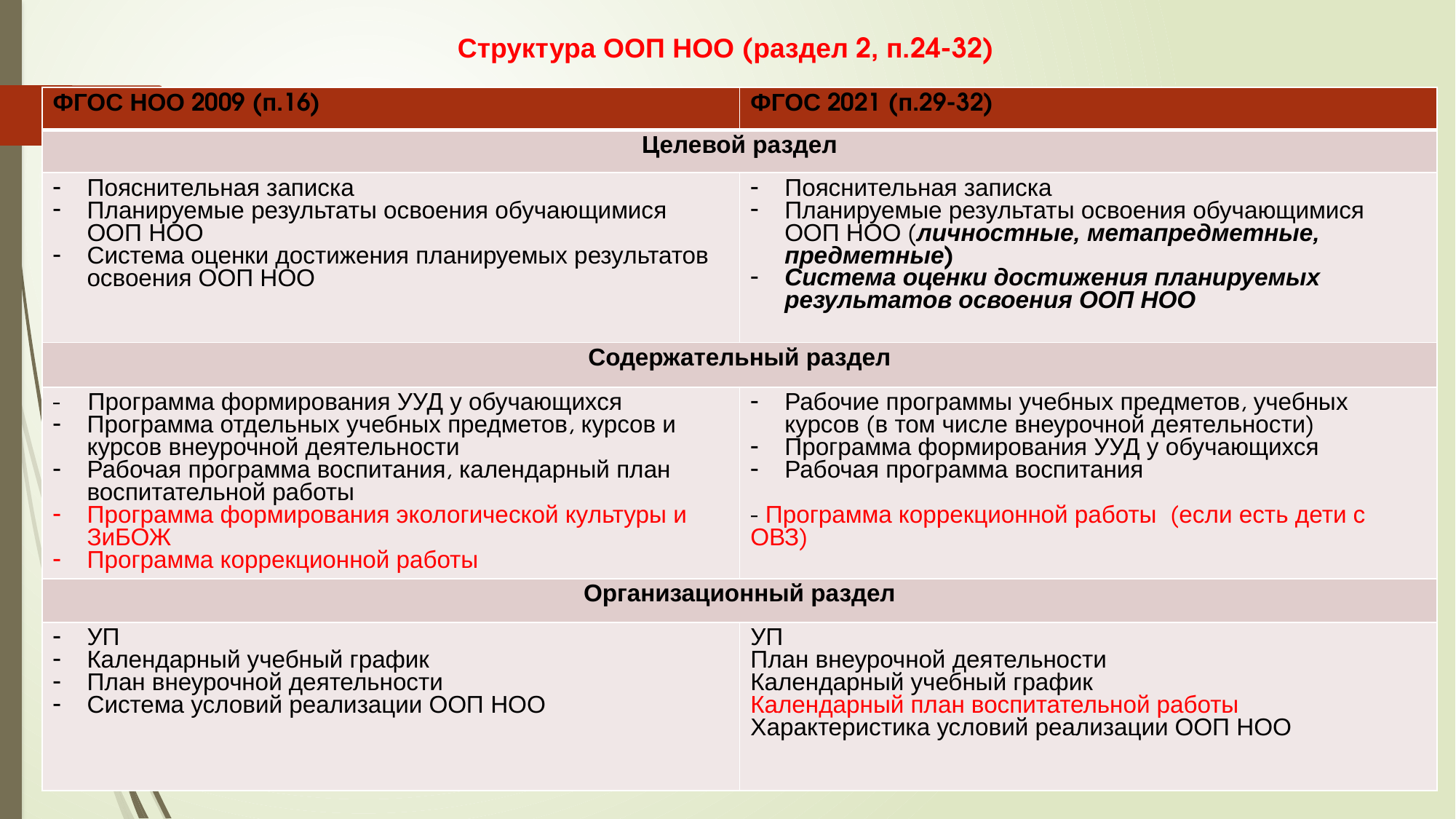

# Структура ООП НОО (раздел 2, п.24-32)
| ФГОС НОО 2009 (п.16) | ФГОС 2021 (п.29-32) |
| --- | --- |
| Целевой раздел |  |
| Пояснительная записка Планируемые результаты освоения обучающимися ООП НОО Система оценки достижения планируемых результатов освоения ООП НОО | Пояснительная записка Планируемые результаты освоения обучающимися ООП НОО (личностные, метапредметные, предметные) Система оценки достижения планируемых результатов освоения ООП НОО |
| Содержательный раздел |  |
| - Программа формирования УУД у обучающихся Программа отдельных учебных предметов, курсов и курсов внеурочной деятельности Рабочая программа воспитания, календарный план воспитательной работы Программа формирования экологической культуры и ЗиБОЖ Программа коррекционной работы | Рабочие программы учебных предметов, учебных курсов (в том числе внеурочной деятельности) Программа формирования УУД у обучающихся Рабочая программа воспитания - Программа коррекционной работы (если есть дети с ОВЗ) |
| Организационный раздел |  |
| УП Календарный учебный график План внеурочной деятельности Система условий реализации ООП НОО | УП План внеурочной деятельности Календарный учебный график Календарный план воспитательной работы Характеристика условий реализации ООП НОО |